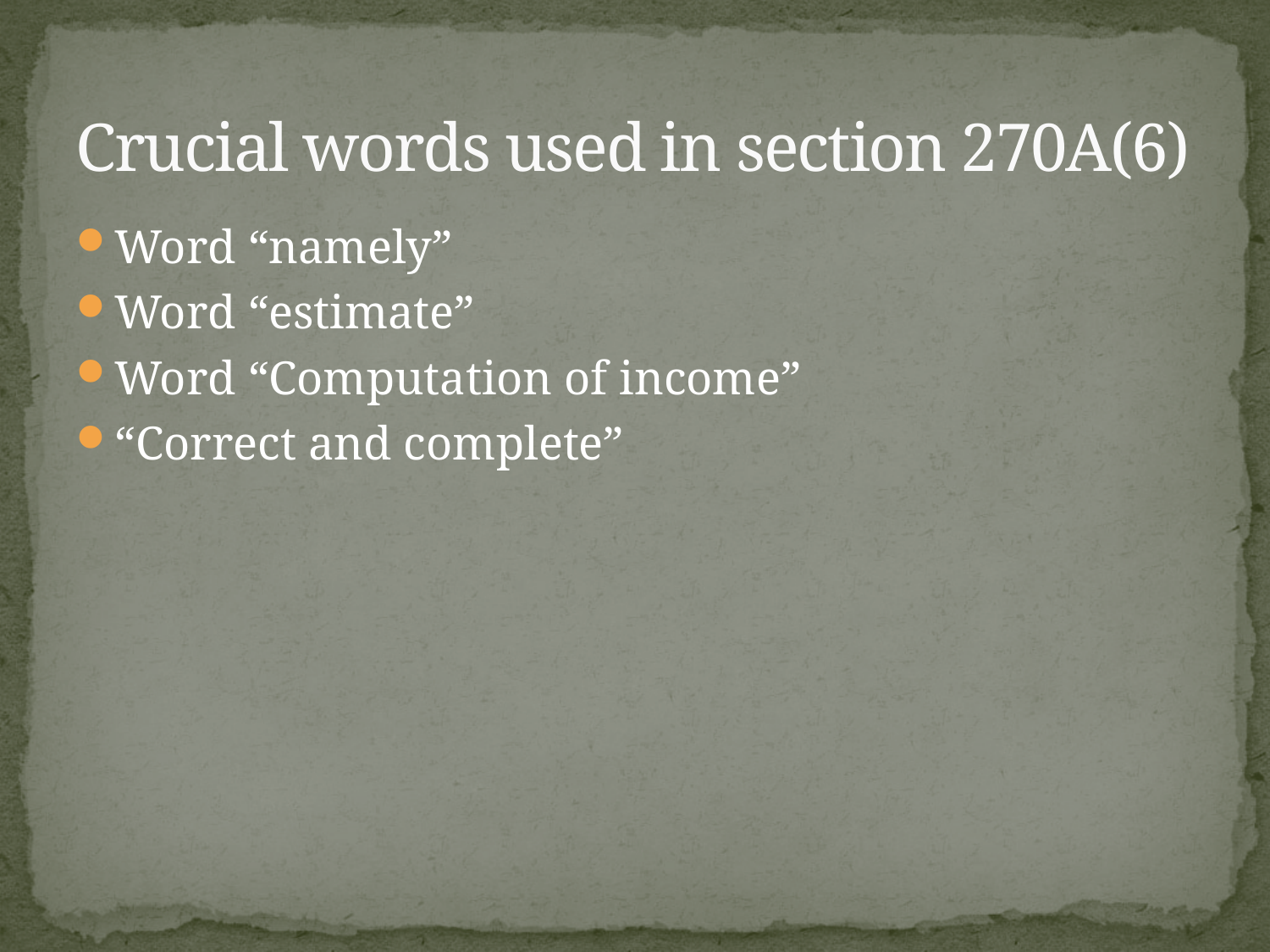

# Crucial words used in section 270A(6)
Word “namely”
Word “estimate”
Word “Computation of income”
“Correct and complete”